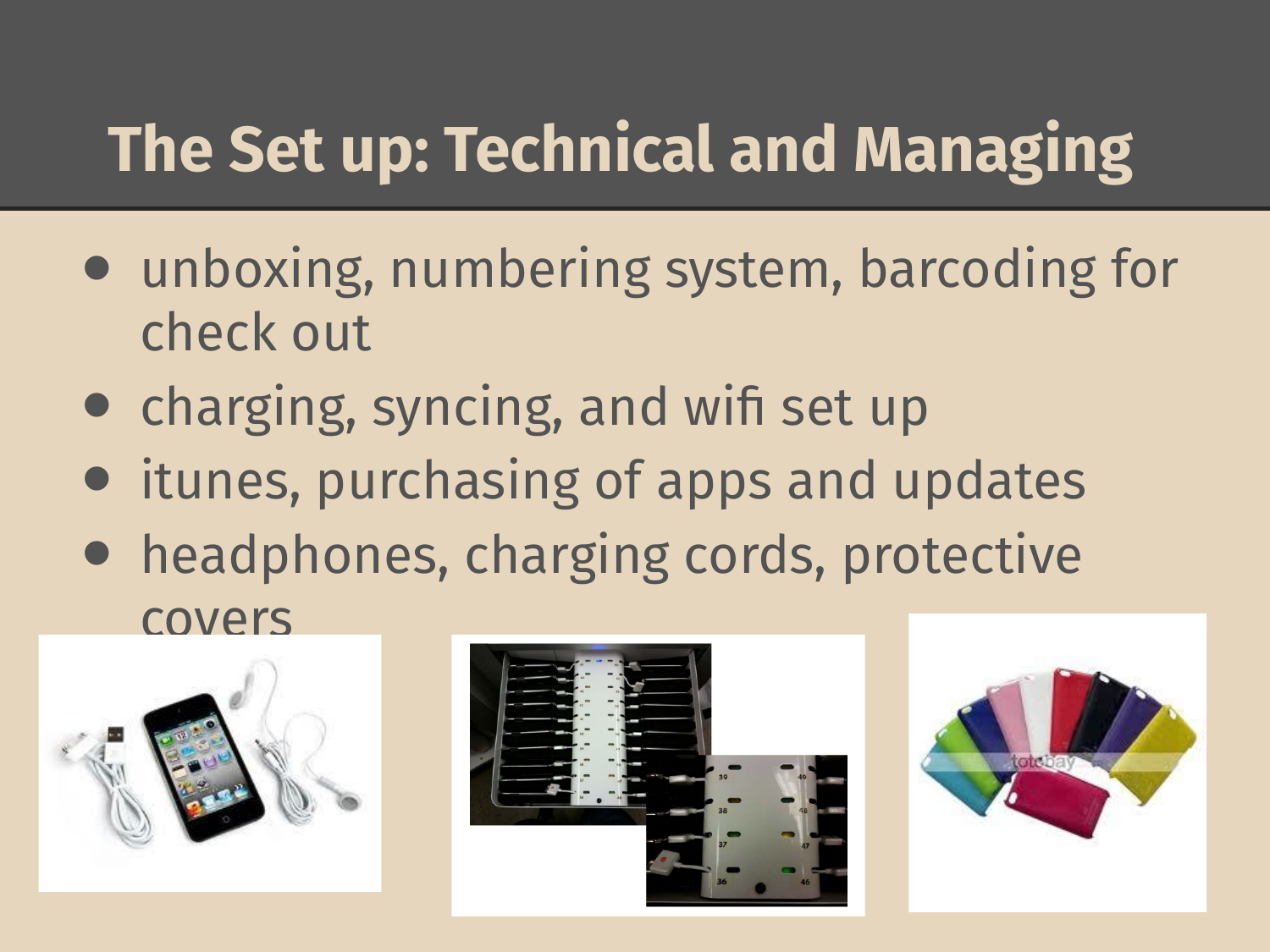

# The Set up: Technical and Managing
unboxing, numbering system, barcoding for check out
charging, syncing, and wifi set up
itunes, purchasing of apps and updates
headphones, charging cords, protective covers